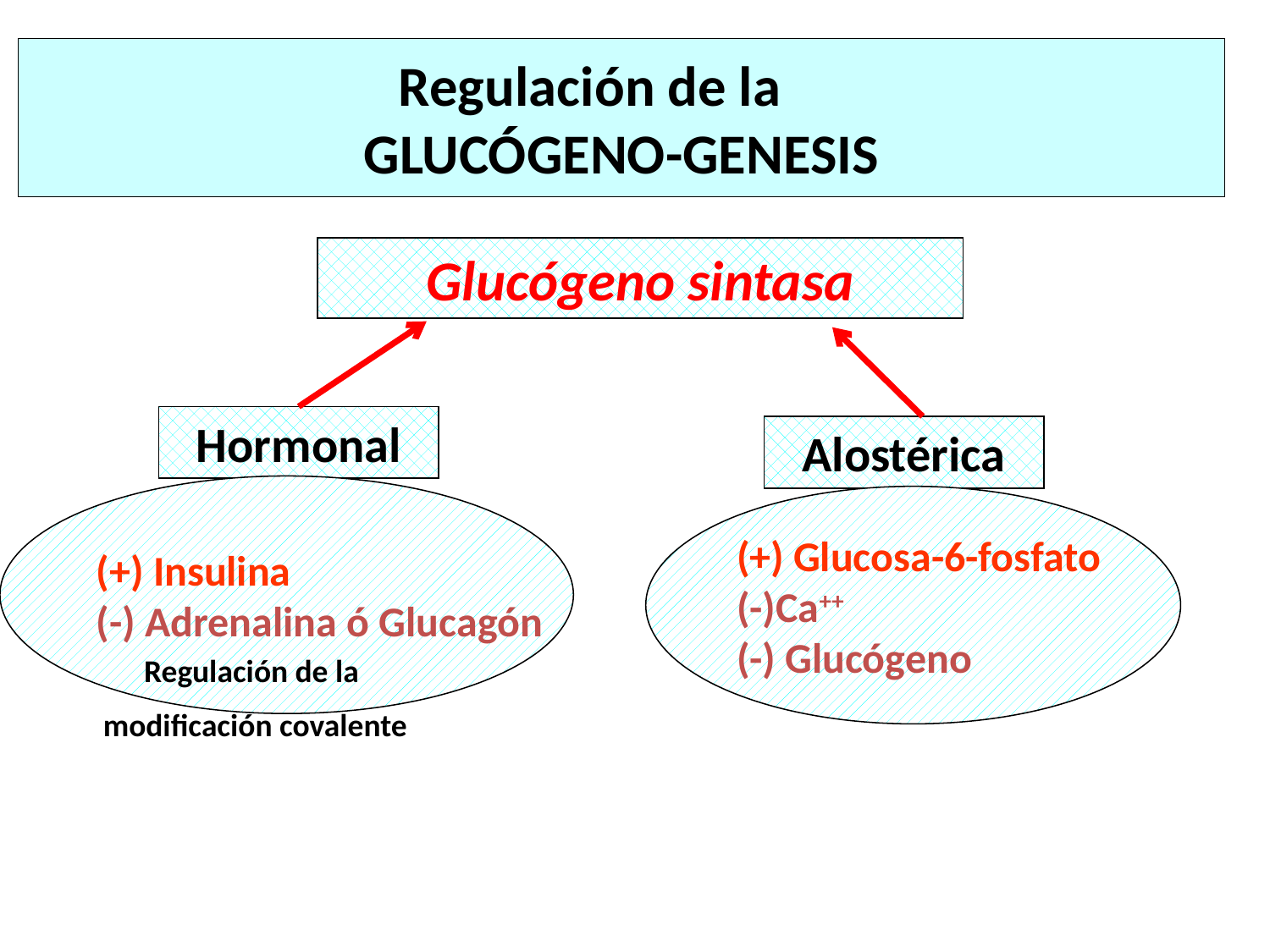

# Regulación de la GLUCÓGENO-GENESIS
Glucógeno sintasa
Hormonal
Alostérica
(+) Insulina
(-) Adrenalina ó Glucagón
(+) Glucosa-6-fosfato
(-)Ca++
(-) Glucógeno
Regulación de la
modificación covalente